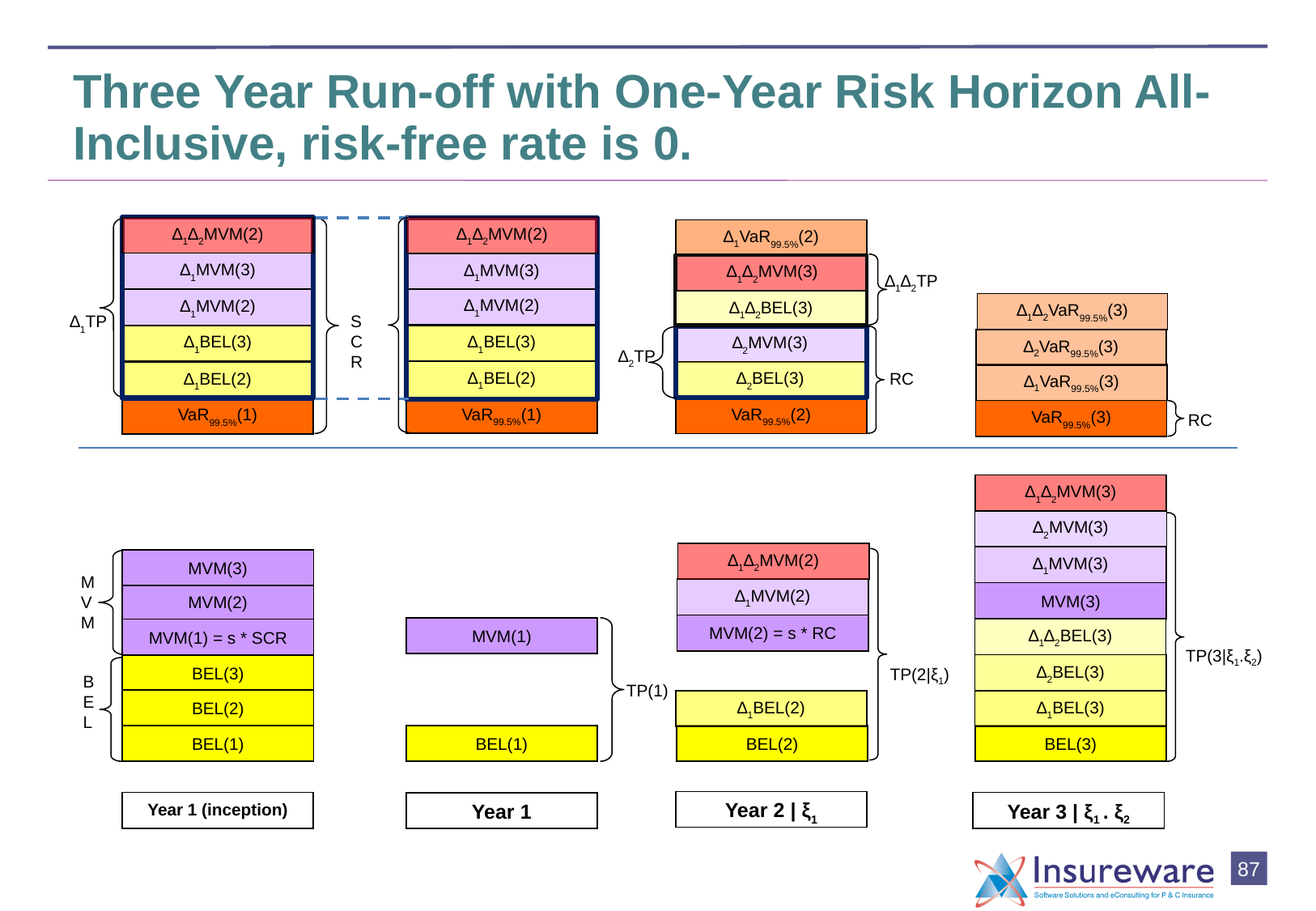

# Three Year Run-off with One-Year Risk Horizon All-Inclusive, risk-free rate is 0.

∆1∆2MVM(2)
∆1∆2MVM(2)

∆1VaR99.5%(2)
∆1MVM(3)
∆1MVM(3)

∆1∆2MVM(3)
∆1∆2TP
∆1MVM(2)
∆1MVM(2)
∆1∆2BEL(3)
∆1∆2VaR99.5%(3)
∆1TP
SCR
∆1BEL(3)
∆1BEL(3)
∆2MVM(3)

∆2VaR99.5%(3)
∆2TP
∆1BEL(2)
∆2BEL(3)
∆1BEL(2)
RC

∆1VaR99.5%(3)
VaR99.5%(1)
VaR99.5%(2)
VaR99.5%(1)
VaR99.5%(3)

RC

∆1∆2MVM(3)
∆2MVM(3)

∆1∆2MVM(2)
∆1MVM(3)

MVM(3)
M
V
M

∆1MVM(2)
MVM(3)
MVM(2)
MVM(2) = s * RC
MVM(1)

∆1∆2BEL(3)
MVM(1) = s * SCR
TP(3|ξ1.ξ2)
∆2BEL(3)
BEL(3)

TP(2|ξ1)
B
E
L

 TP(1)
BEL(2)
∆1BEL(2)
∆1BEL(3)
BEL(1)
BEL(2)
BEL(1)
BEL(3)
Year 2 | ξ1
Year 1 (inception)
Year 3 | ξ1 . ξ2
Year 1
87